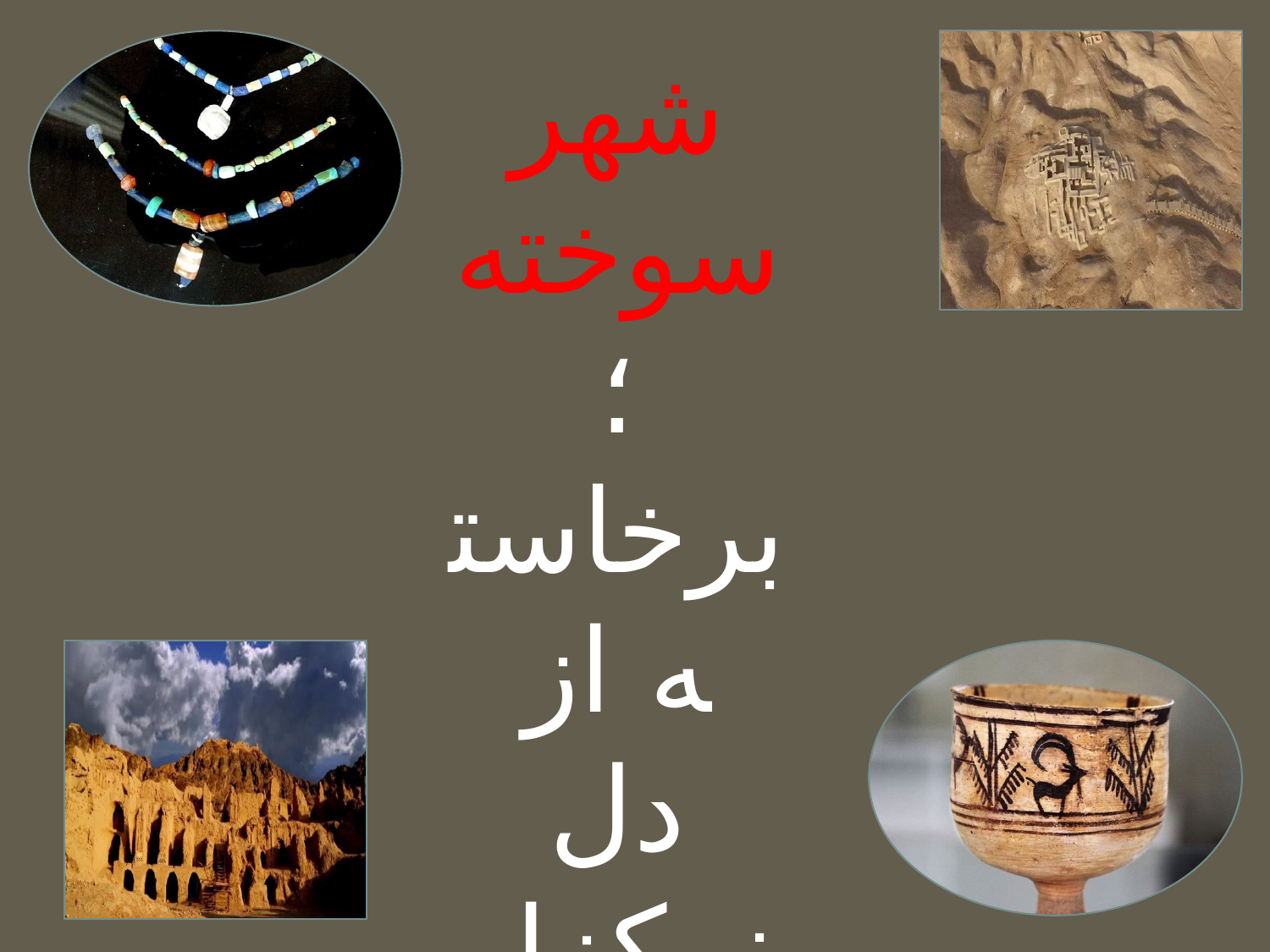

شهر سوخته
؛
برخاسته از دل نمکزارها